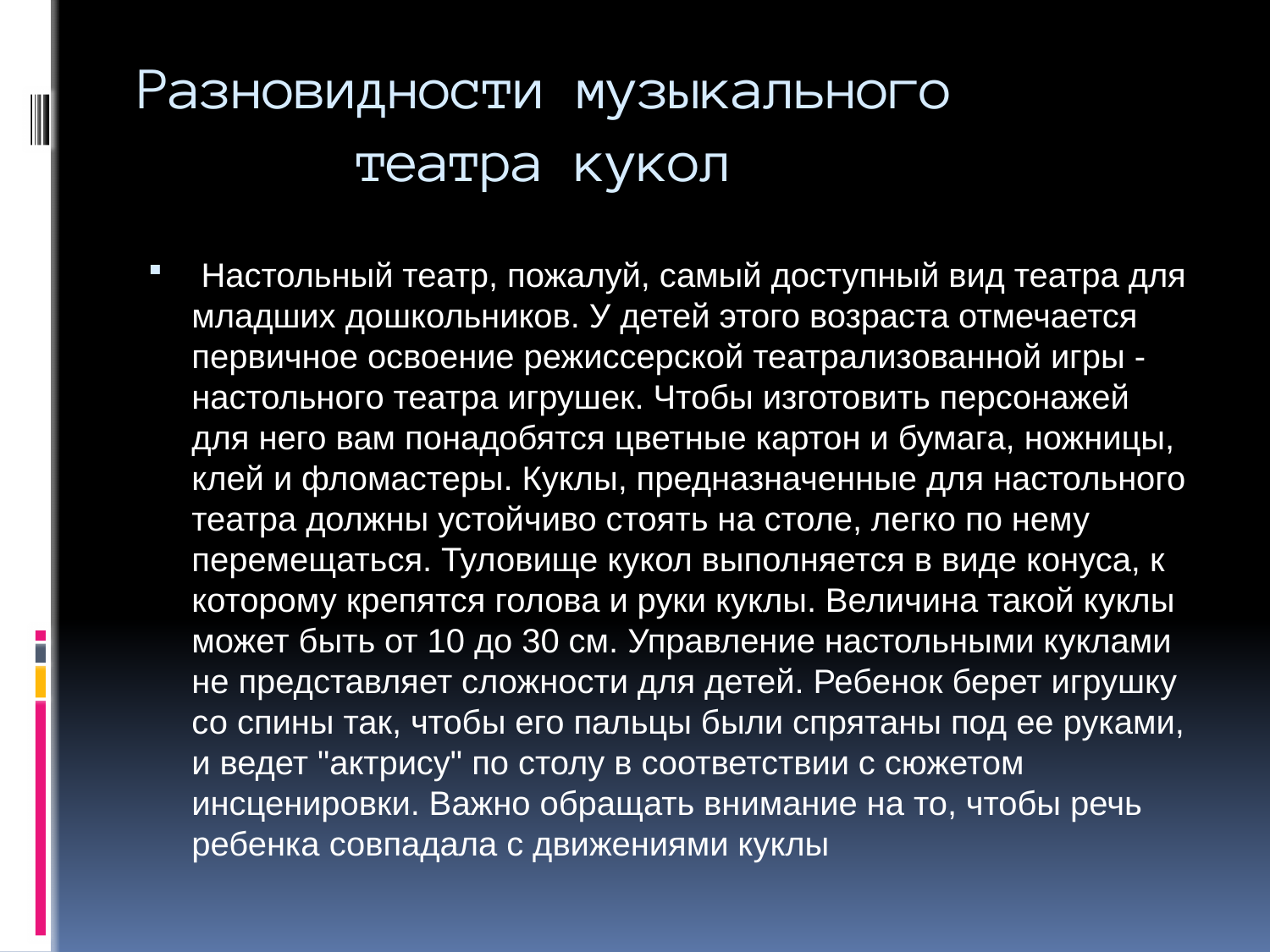

# Разновидности музыкального театра кукол
 Настольный театр, пожалуй, самый доступный вид театра для младших дошкольников. У детей этого возраста отмечается первичное освоение режиссерской театрализованной игры - настольного театра игрушек. Чтобы изготовить персонажей для него вам понадобятся цветные картон и бумага, ножницы, клей и фломастеры. Куклы, предназначенные для настольного театра должны устойчиво стоять на столе, легко по нему перемещаться. Туловище кукол выполняется в виде конуса, к которому крепятся голова и руки куклы. Величина такой куклы может быть от 10 до 30 см. Управление настольными куклами не представляет сложности для детей. Ребенок берет игрушку со спины так, чтобы его пальцы были спрятаны под ее руками, и ведет "актрису" по столу в соответствии с сюжетом инсценировки. Важно обращать внимание на то, чтобы речь ребенка совпадала с движениями куклы